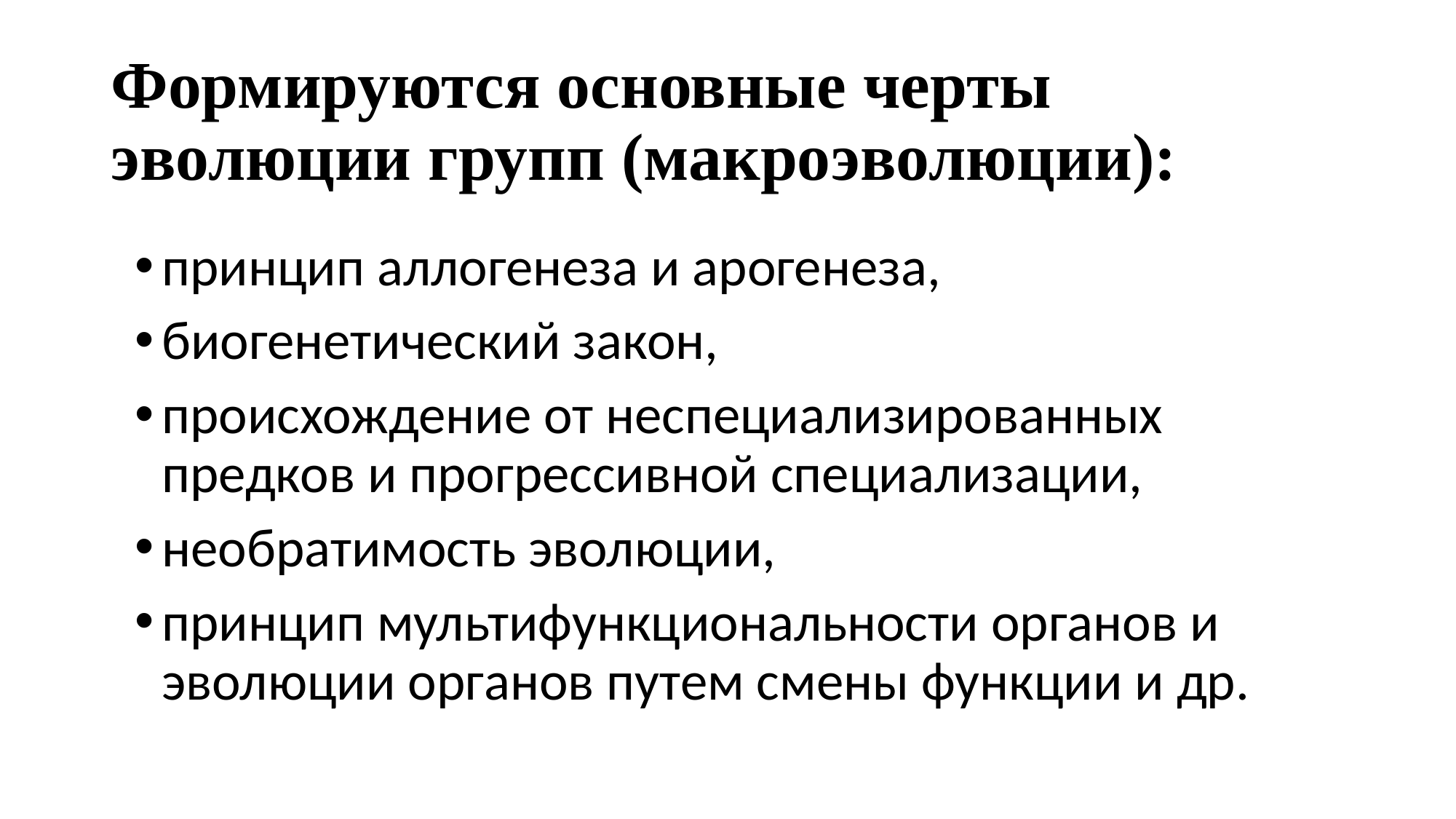

# Формируются основные черты эволюции групп (макроэволюции):
принцип аллогенеза и арогенеза,
биогенетический закон,
происхождение от неспециализированных предков и прогрессивной специализации,
необратимость эволюции,
принцип мультифункциональности органов и эволюции органов путем смены функции и др.